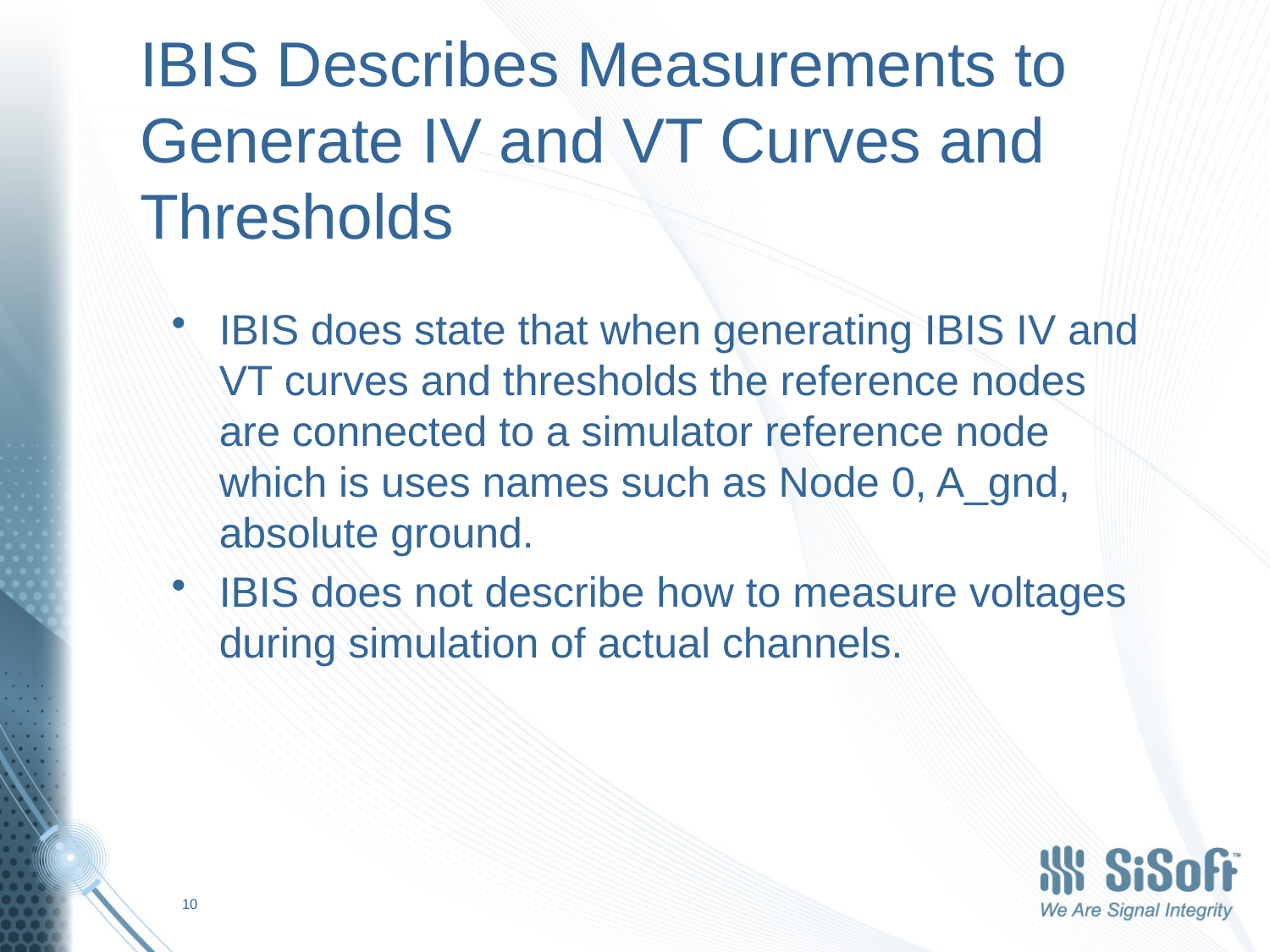

# IBIS Describes Measurements to Generate IV and VT Curves and Thresholds
IBIS does state that when generating IBIS IV and VT curves and thresholds the reference nodes are connected to a simulator reference node which is uses names such as Node 0, A_gnd, absolute ground.
IBIS does not describe how to measure voltages during simulation of actual channels.

10